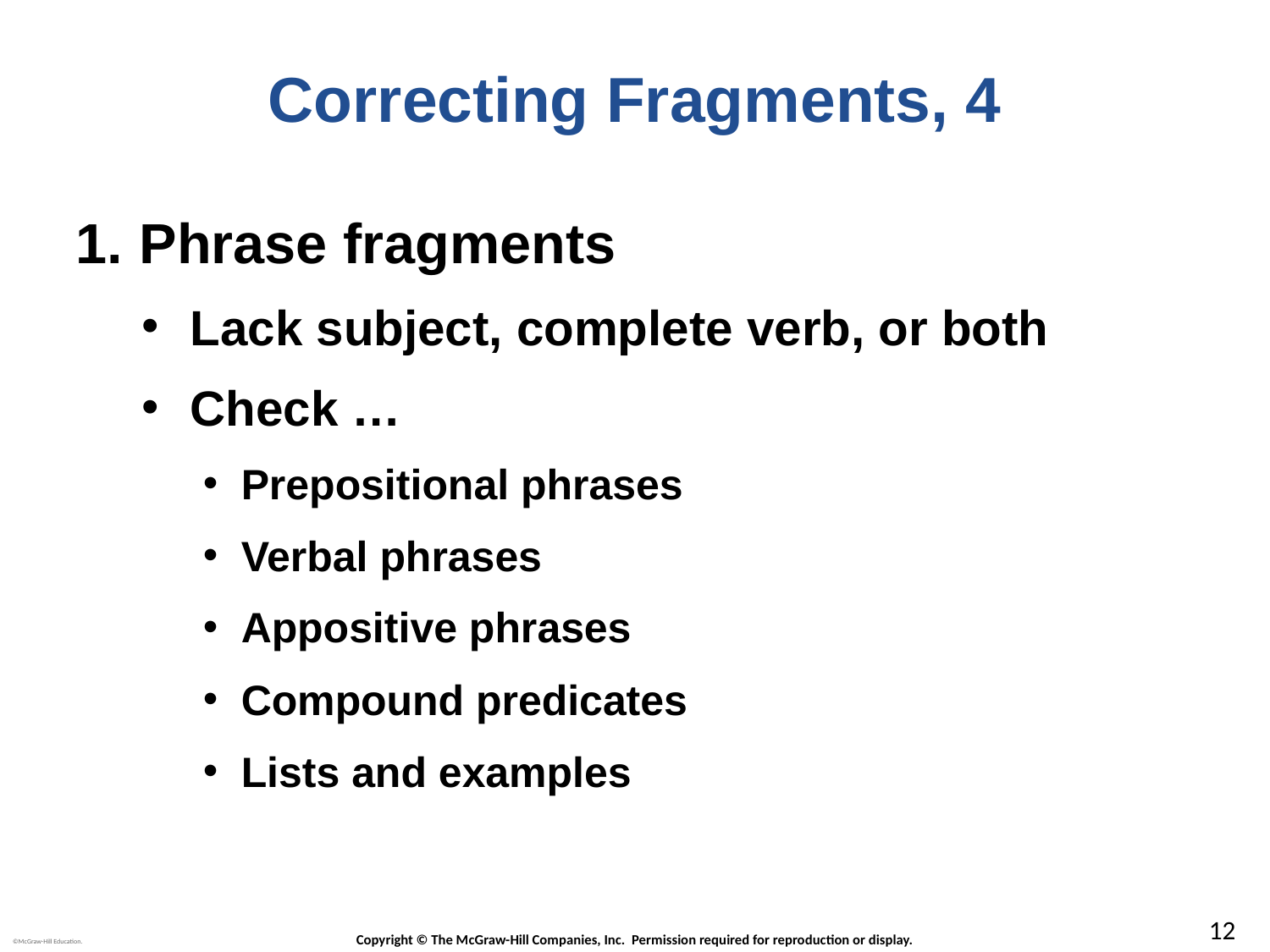

# Correcting Fragments, 4
Phrase fragments
Lack subject, complete verb, or both
Check …
Prepositional phrases
Verbal phrases
Appositive phrases
Compound predicates
Lists and examples